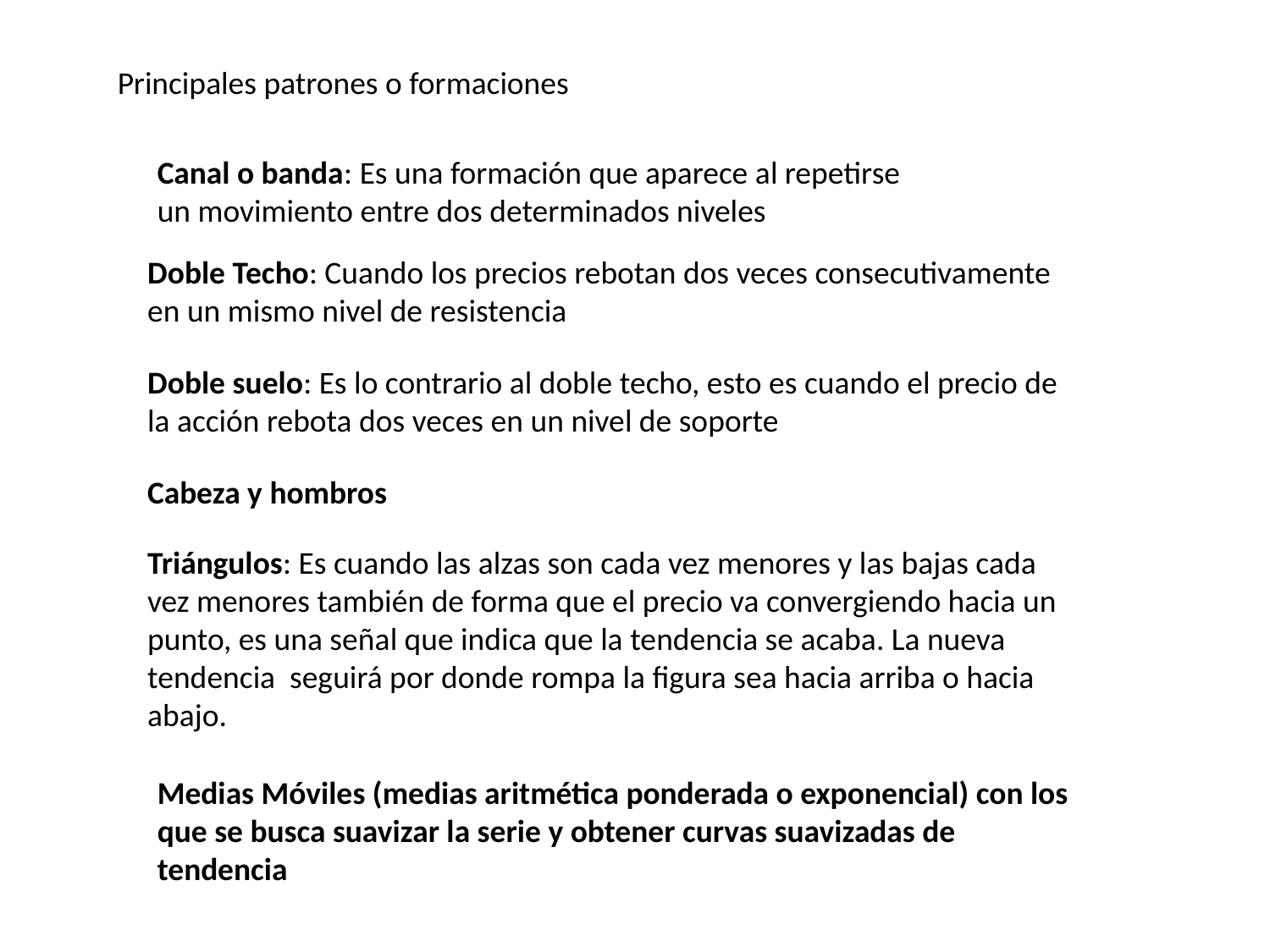

Principales patrones o formaciones
Canal o banda: Es una formación que aparece al repetirse un movimiento entre dos determinados niveles
Doble Techo: Cuando los precios rebotan dos veces consecutivamente en un mismo nivel de resistencia
Doble suelo: Es lo contrario al doble techo, esto es cuando el precio de la acción rebota dos veces en un nivel de soporte
Cabeza y hombros
Triángulos: Es cuando las alzas son cada vez menores y las bajas cada vez menores también de forma que el precio va convergiendo hacia un punto, es una señal que indica que la tendencia se acaba. La nueva tendencia  seguirá por donde rompa la figura sea hacia arriba o hacia abajo.
Medias Móviles (medias aritmética ponderada o exponencial) con los que se busca suavizar la serie y obtener curvas suavizadas de tendencia